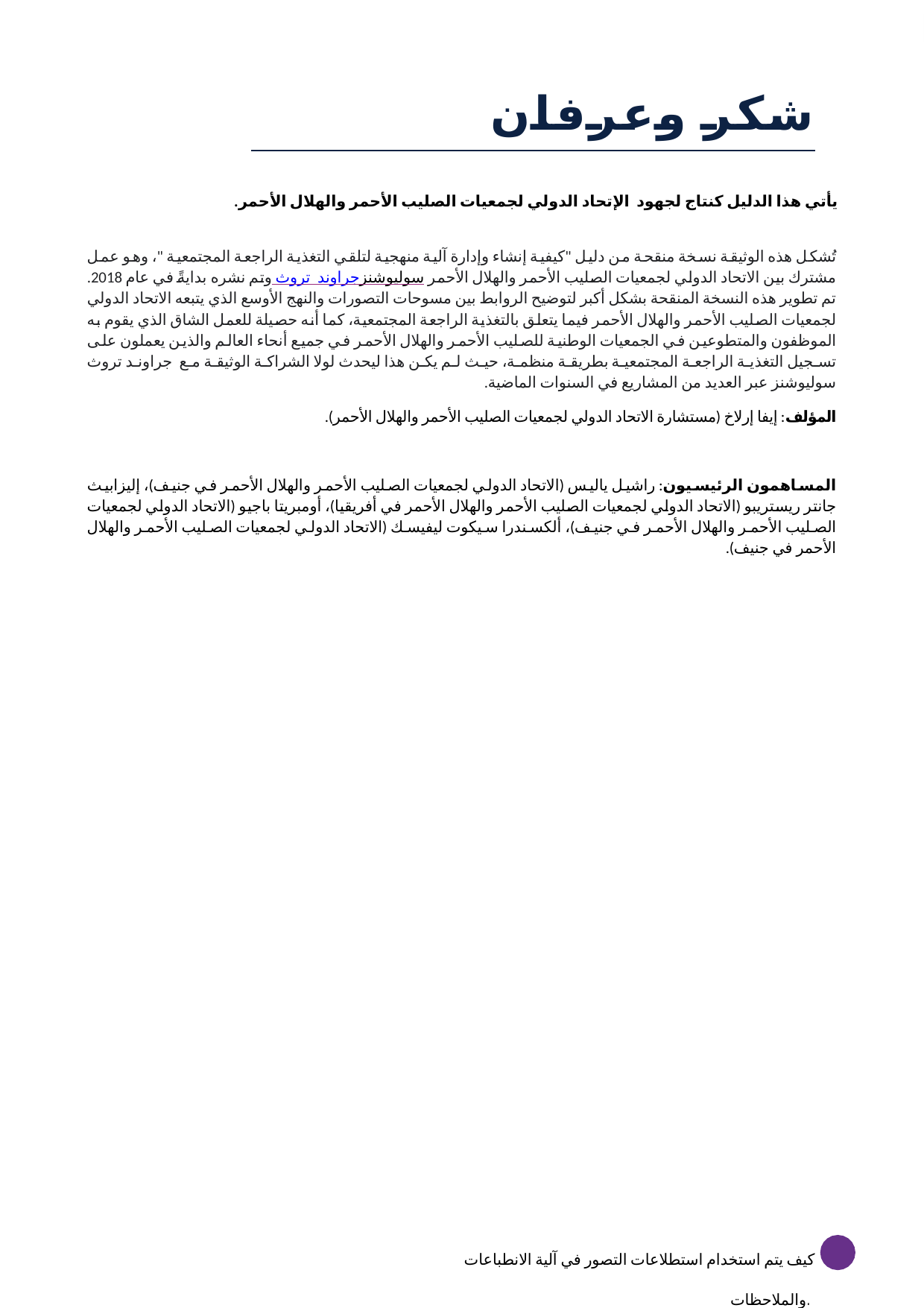

# شكر وعرفان

يأتي هذا الدليل كنتاج لجهود  الإتحاد الدولي لجمعيات الصليب الأحمر والهلال الأحمر.
تُشكل هذه الوثيقة نسخة منقحة من دليل "كيفية إنشاء وإدارة آلية منهجية لتلقي التغذية الراجعة المجتمعية "، وهو عمل مشترك بين الاتحاد الدولي لجمعيات الصليب الأحمر والهلال الأحمر جراوند تروث سوليوشنز وتم نشره بدايةً في عام 2018. تم تطوير هذه النسخة المنقحة بشكل أكبر لتوضيح الروابط بين مسوحات التصورات والنهج الأوسع الذي يتبعه الاتحاد الدولي لجمعيات الصليب الأحمر والهلال الأحمر فيما يتعلق بالتغذية الراجعة المجتمعية، كما أنه حصيلة للعمل الشاق الذي يقوم به الموظفون والمتطوعين في الجمعيات الوطنية للصليب الأحمر والهلال الأحمر في جميع أنحاء العالم والذين يعملون على تسجيل التغذية الراجعة المجتمعية بطريقة منظمة، حيث لم يكن هذا ليحدث لولا الشراكة الوثيقة مع  جراوند تروث سوليوشنز عبر العديد من المشاريع في السنوات الماضية.
المؤلف: إيفا إرلاخ (مستشارة الاتحاد الدولي لجمعيات الصليب الأحمر والهلال الأحمر).

المساهمون الرئيسيون: راشيل ياليس (الاتحاد الدولي لجمعيات الصليب الأحمر والهلال الأحمر في جنيف)، إليزابيث جانتر ريستريبو (الاتحاد الدولي لجمعيات الصليب الأحمر والهلال الأحمر في أفريقيا)، أومبريتا باجيو (الاتحاد الدولي لجمعيات الصليب الأحمر والهلال الأحمر في جنيف)، ألكسندرا سيكوت ليفيسك (الاتحاد الدولي لجمعيات الصليب الأحمر والهلال الأحمر في جنيف).

كيف يتم استخدام استطلاعات التصور في آلية الانطباعات والملاحظات.

38